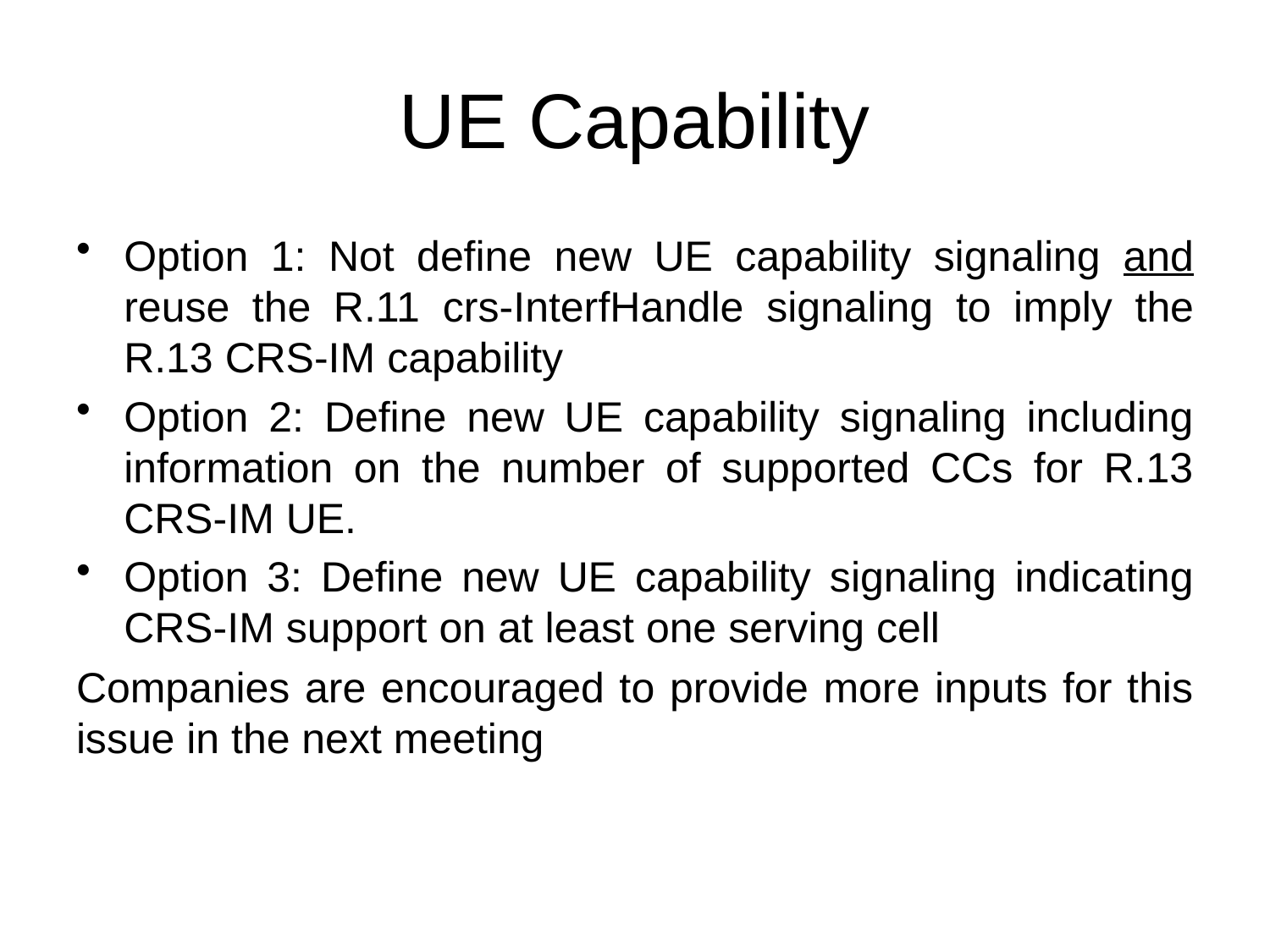

# UE Capability
Option 1: Not define new UE capability signaling and reuse the R.11 crs-InterfHandle signaling to imply the R.13 CRS-IM capability
Option 2: Define new UE capability signaling including information on the number of supported CCs for R.13 CRS-IM UE.
Option 3: Define new UE capability signaling indicating CRS-IM support on at least one serving cell
Companies are encouraged to provide more inputs for this issue in the next meeting